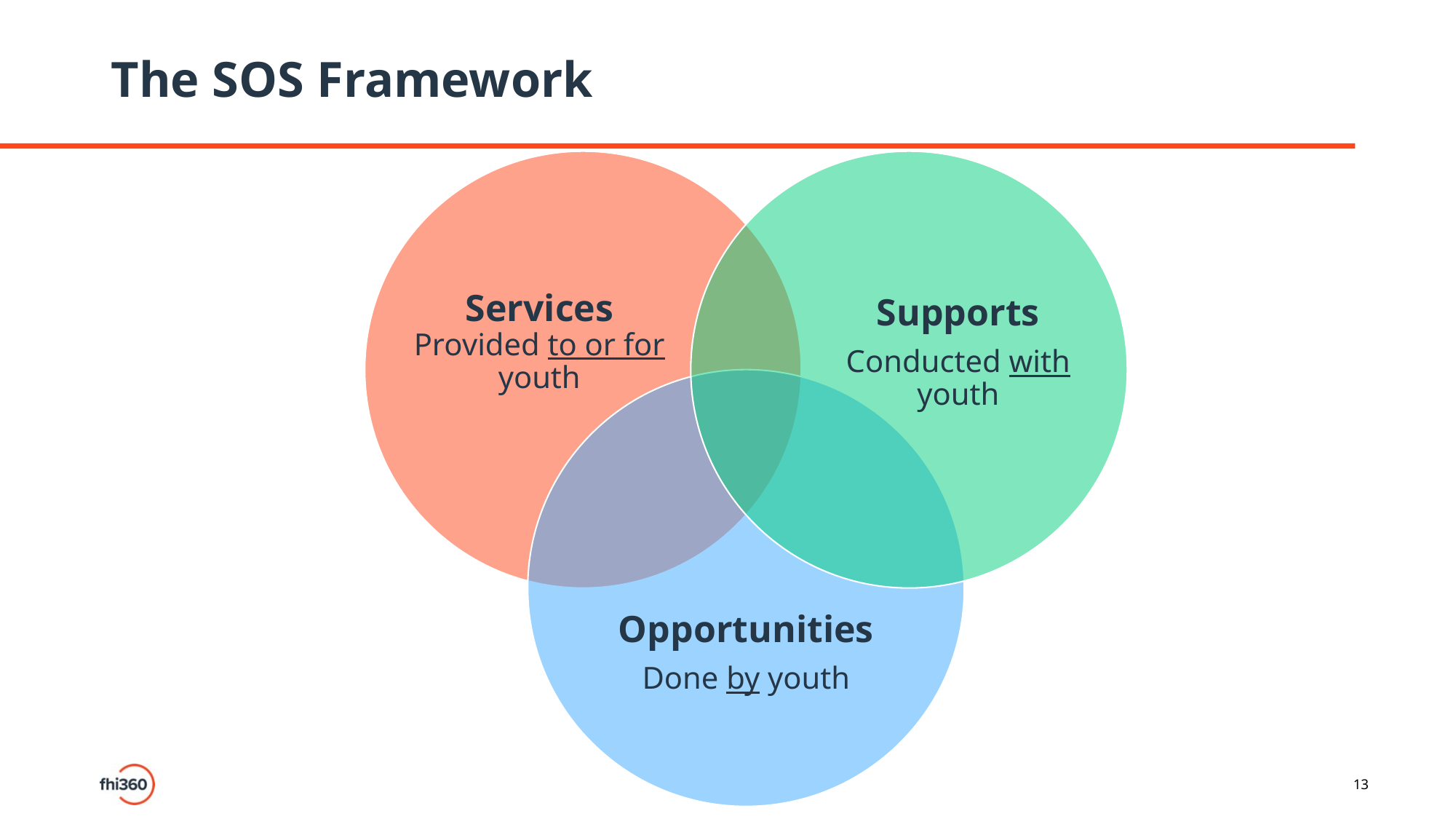

# The SOS Framework
Services
Provided to or for youth
Supports
Conducted with youth
Opportunities
Done by youth